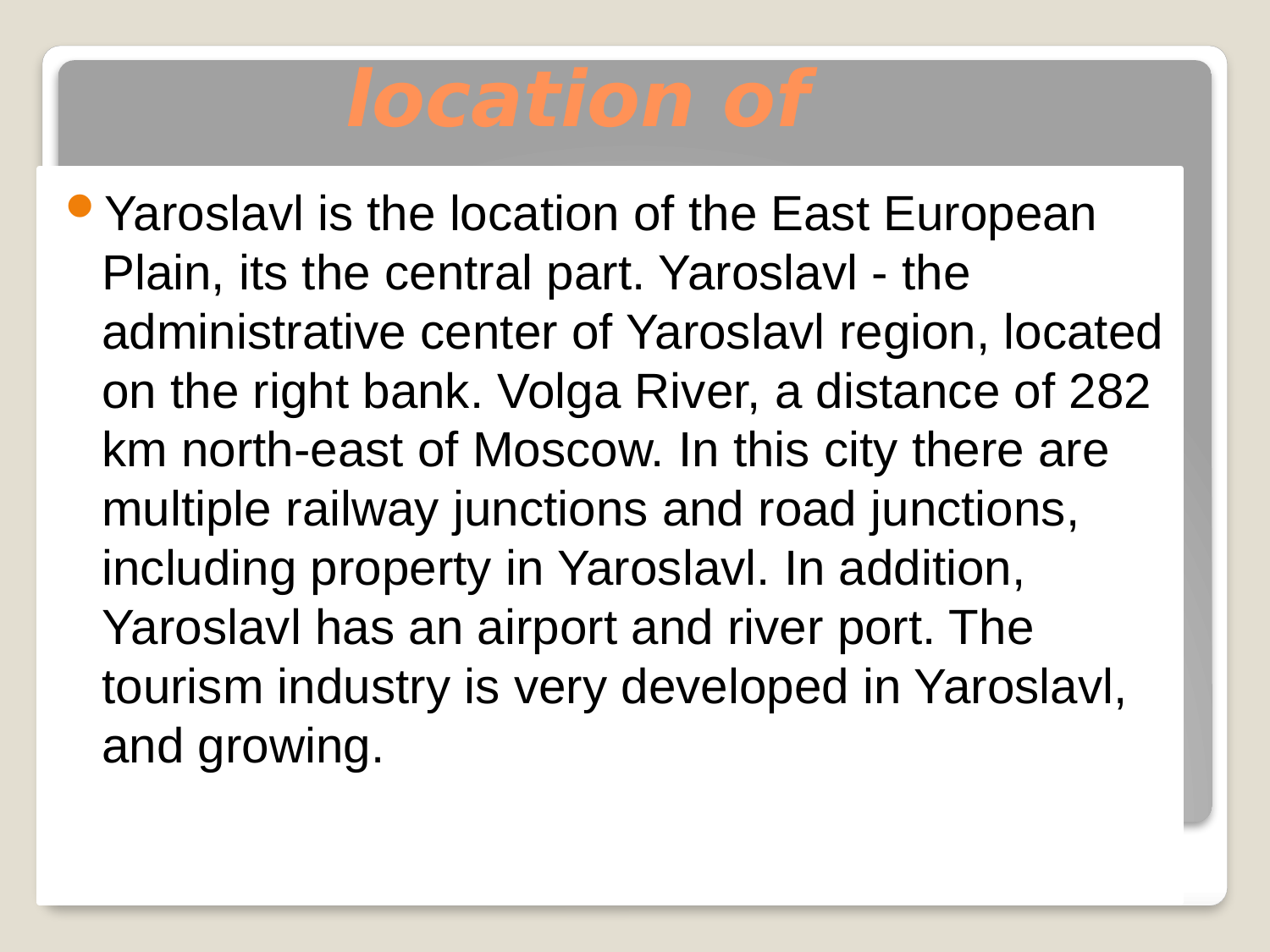

# location of
Yaroslavl is the location of the East European Plain, its the central part. Yaroslavl - the administrative center of Yaroslavl region, located on the right bank. Volga River, a distance of 282 km north-east of Moscow. In this city there are multiple railway junctions and road junctions, including property in Yaroslavl. In addition, Yaroslavl has an airport and river port. The tourism industry is very developed in Yaroslavl, and growing.